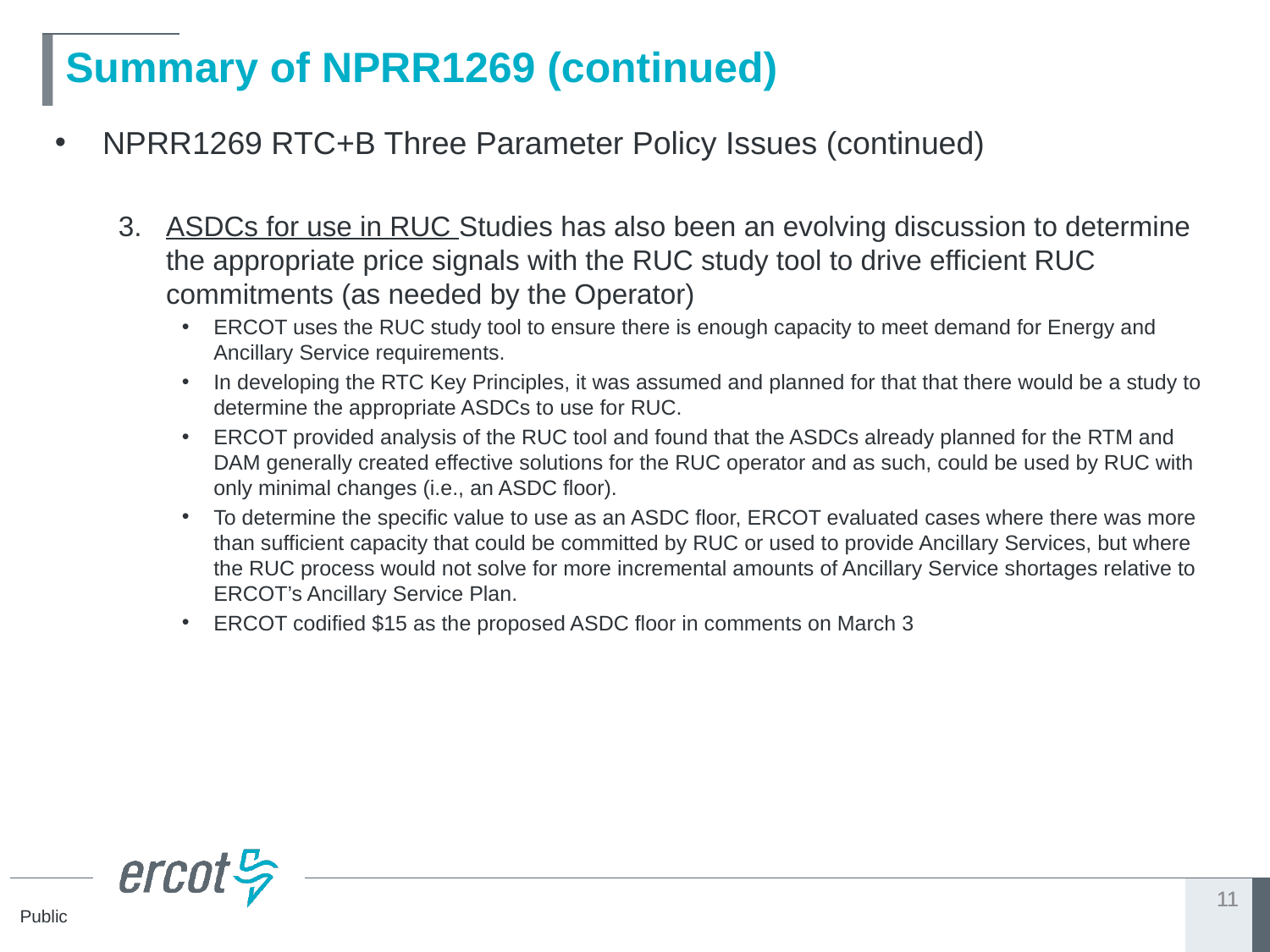

# Summary of NPRR1269 (continued)
NPRR1269 RTC+B Three Parameter Policy Issues (continued)

ASDCs for use in RUC Studies has also been an evolving discussion to determine the appropriate price signals with the RUC study tool to drive efficient RUC commitments (as needed by the Operator)
ERCOT uses the RUC study tool to ensure there is enough capacity to meet demand for Energy and        Ancillary Service requirements.
In developing the RTC Key Principles, it was assumed and planned for that that there would be a study to determine the appropriate ASDCs to use for RUC.
ERCOT provided analysis of the RUC tool and found that the ASDCs already planned for the RTM and DAM generally created effective solutions for the RUC operator and as such, could be used by RUC with only minimal changes (i.e., an ASDC floor).
To determine the specific value to use as an ASDC floor, ERCOT evaluated cases where there was more than sufficient capacity that could be committed by RUC or used to provide Ancillary Services, but where the RUC process would not solve for more incremental amounts of Ancillary Service shortages relative to ERCOT’s Ancillary Service Plan.
ERCOT codified $15 as the proposed ASDC floor in comments on March 3

11